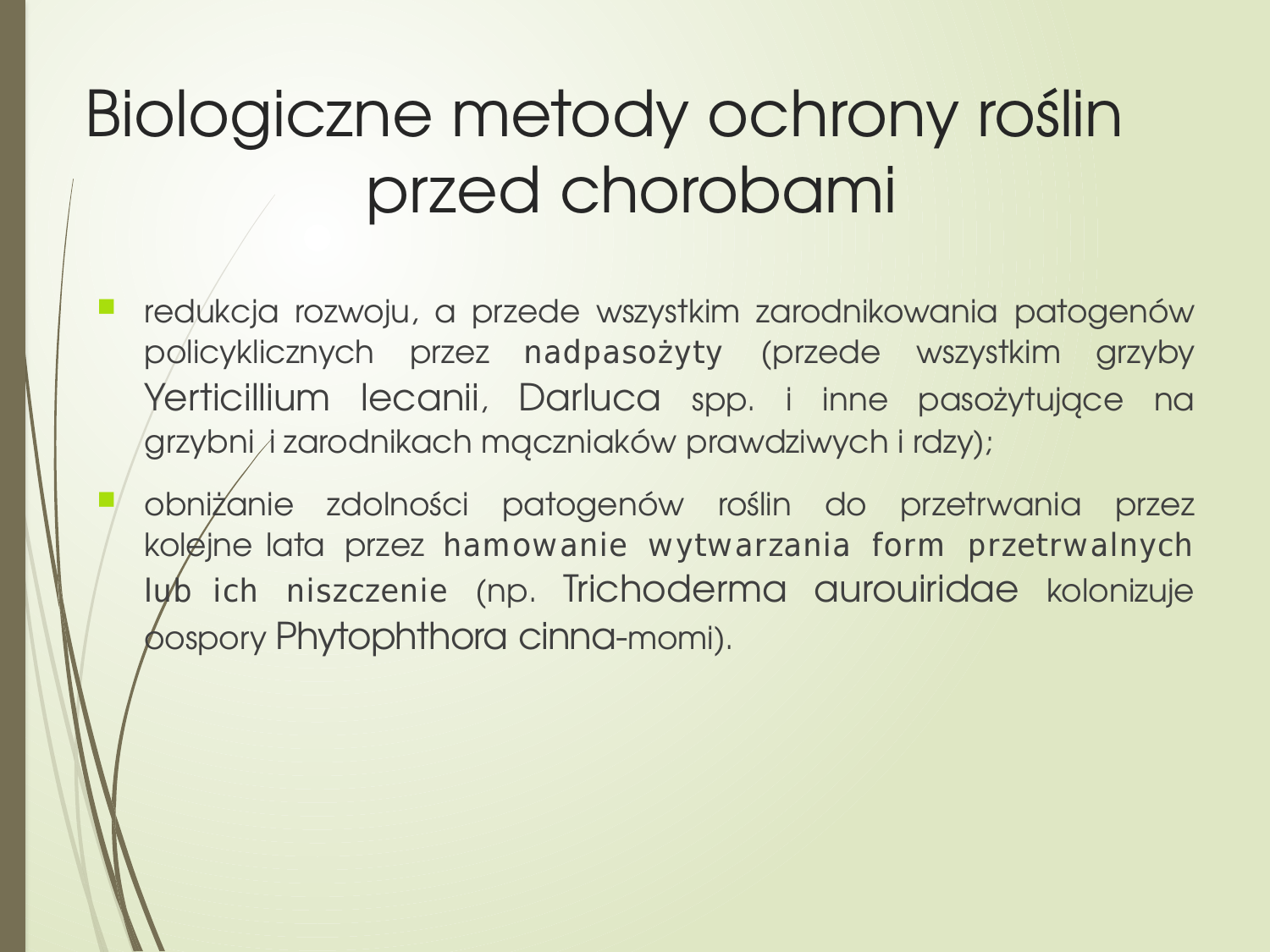

Biologiczne metody ochrony roślin przed chorobami
redukcja rozwoju, a przede wszystkim zarodnikowania patogenów policyklicznych  przez  nadpasożyty  (przede  wszystkim  grzyby Yerticillium lecanii, Darluca spp. i inne pasożytujące na grzybni i zarodnikach mączniaków prawdziwych i rdzy);
obniżanie zdolności patogenów roślin do przetrwania przez kolejne lata przez hamowanie wytwarzania form przetrwalnych lub ich niszczenie (np. Trichoderma aurouiridae kolonizuje oospory Phytophthora cinna-momi).